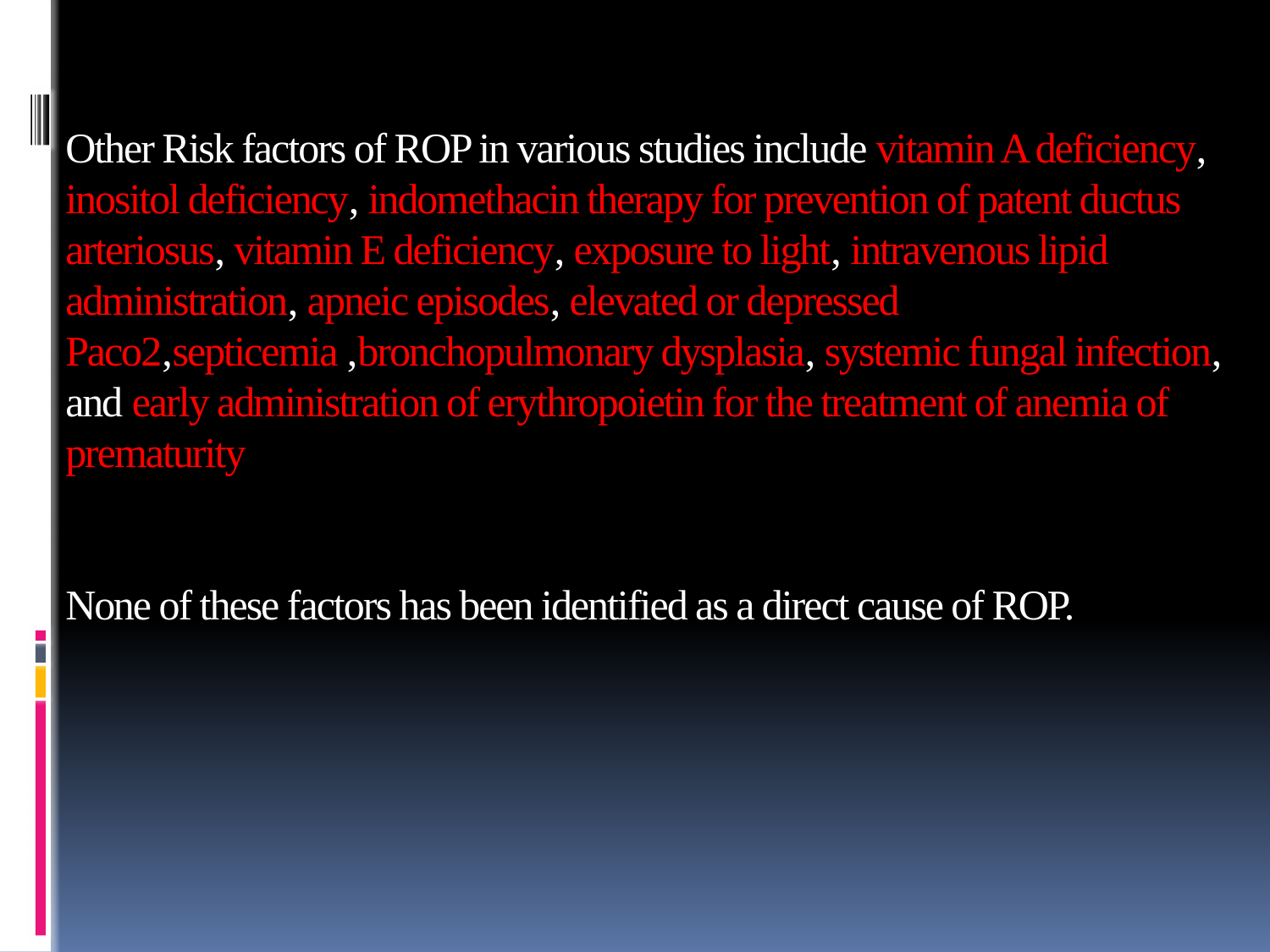

# Other Risk factors of ROP in various studies include vitamin A deficiency, inositol deficiency, indomethacin therapy for prevention of patent ductus arteriosus, vitamin E deficiency, exposure to light, intravenous lipid administration, apneic episodes, elevated or depressed Paco2,septicemia ,bronchopulmonary dysplasia, systemic fungal infection, and early administration of erythropoietin for the treatment of anemia of prematurity None of these factors has been identified as a direct cause of ROP.